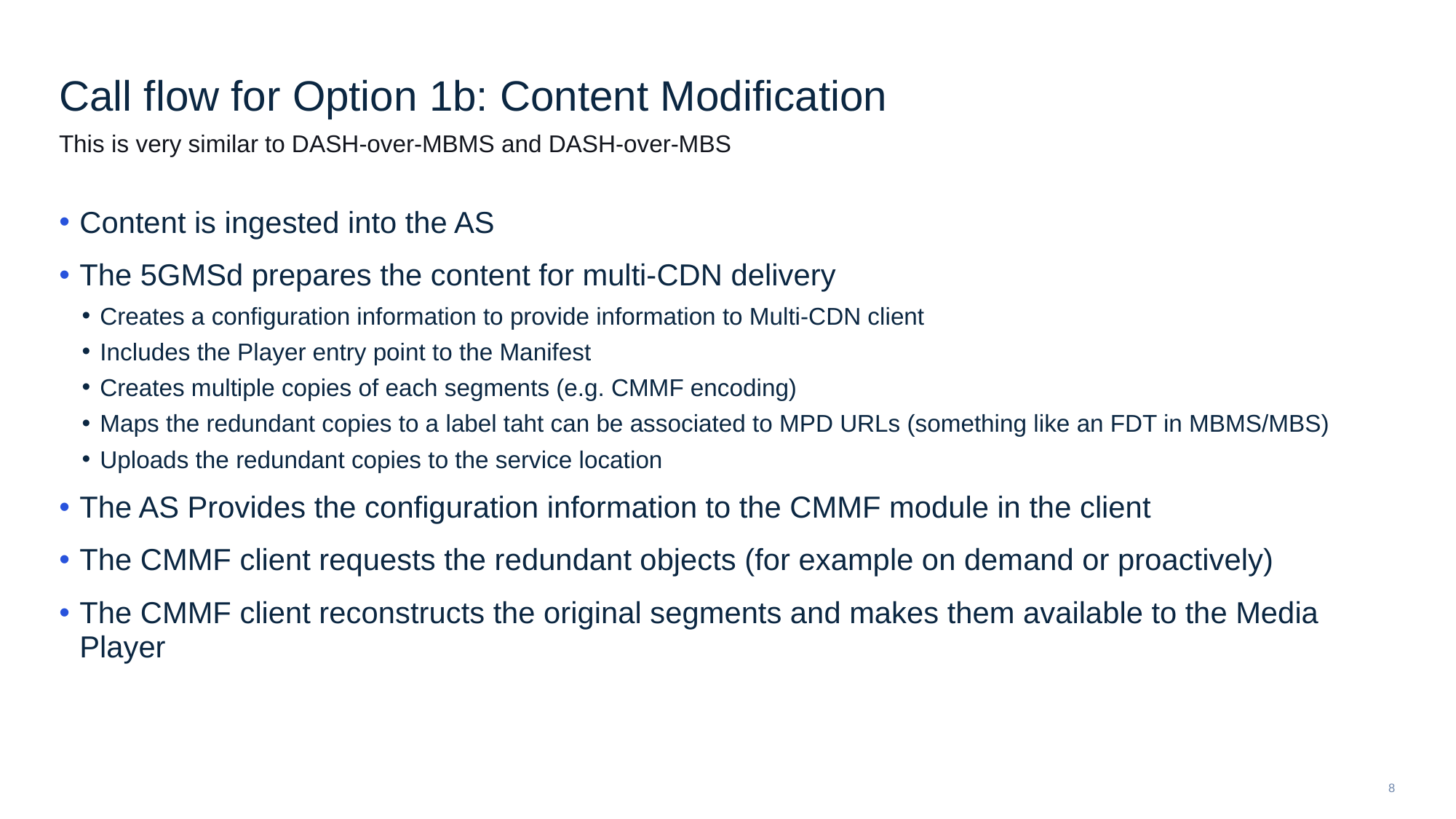

# Call flow for Option 1b: Content Modification
This is very similar to DASH-over-MBMS and DASH-over-MBS
Content is ingested into the AS
The 5GMSd prepares the content for multi-CDN delivery
Creates a configuration information to provide information to Multi-CDN client
Includes the Player entry point to the Manifest
Creates multiple copies of each segments (e.g. CMMF encoding)
Maps the redundant copies to a label taht can be associated to MPD URLs (something like an FDT in MBMS/MBS)
Uploads the redundant copies to the service location
The AS Provides the configuration information to the CMMF module in the client
The CMMF client requests the redundant objects (for example on demand or proactively)
The CMMF client reconstructs the original segments and makes them available to the Media Player